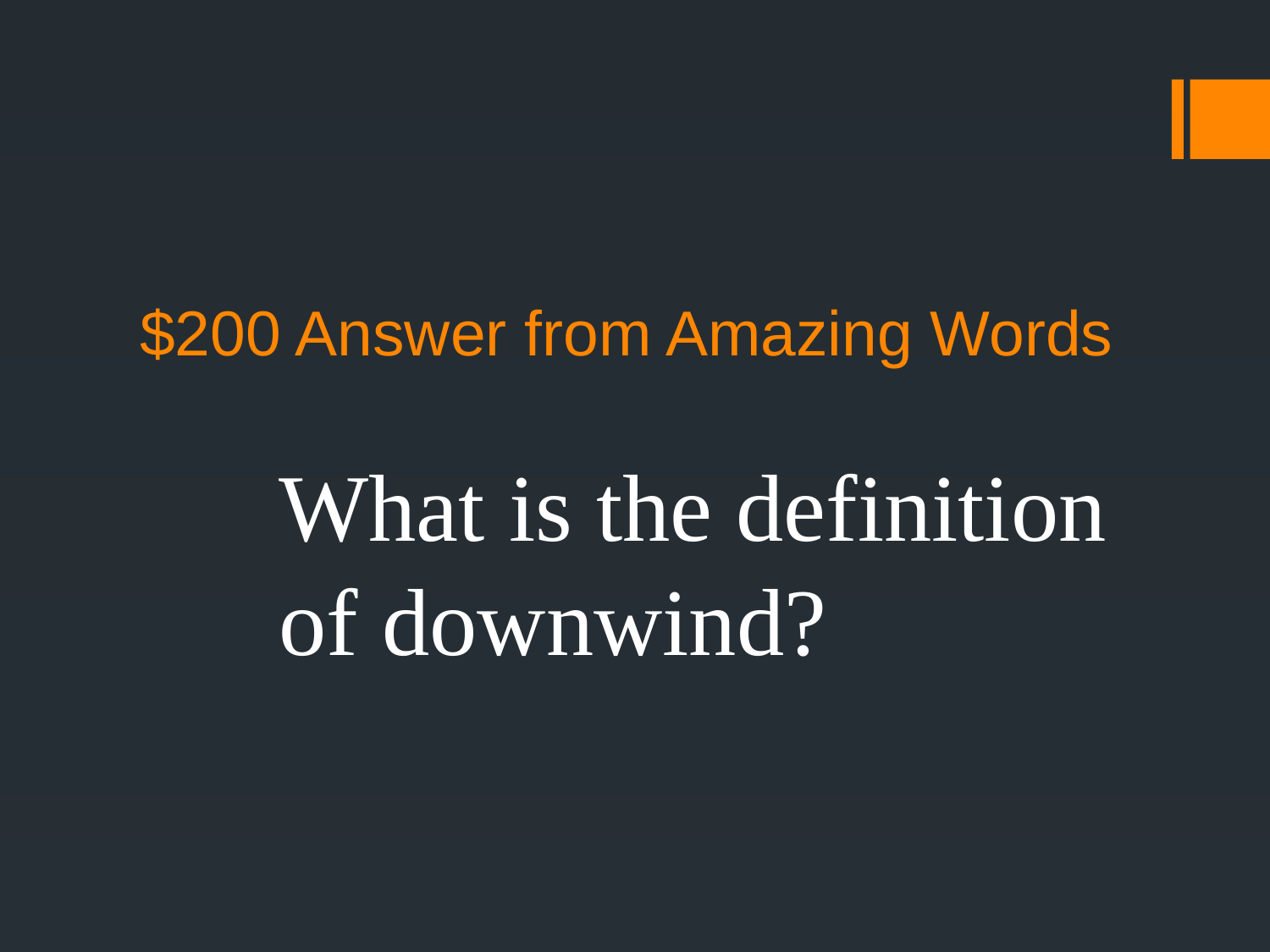

# $200 Answer from Amazing Words
What is the definition
of downwind?